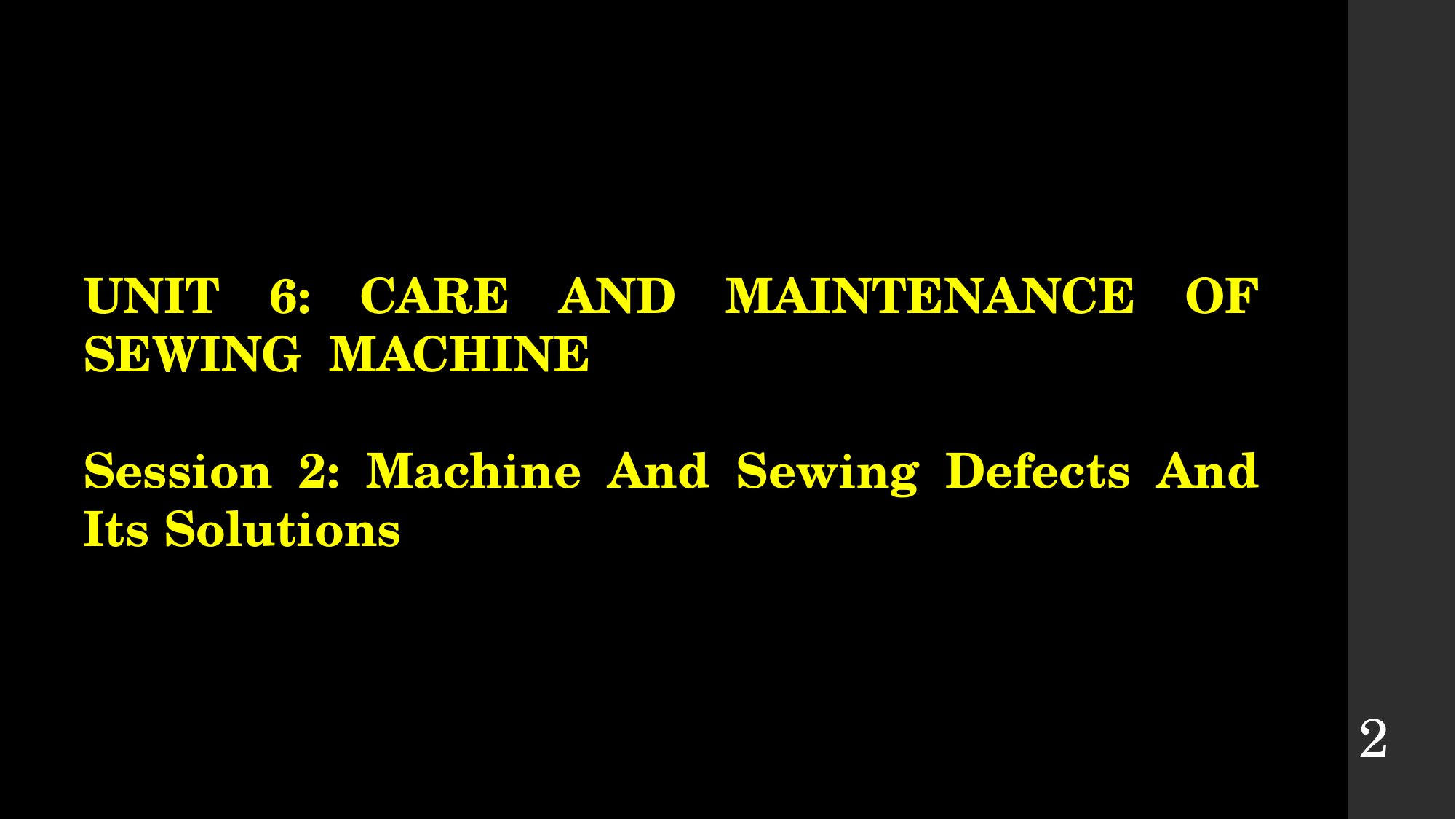

UNIT 6: CARE AND MAINTENANCE OF SEWING  MACHINE

Session 2: Machine And Sewing Defects And Its Solutions
2